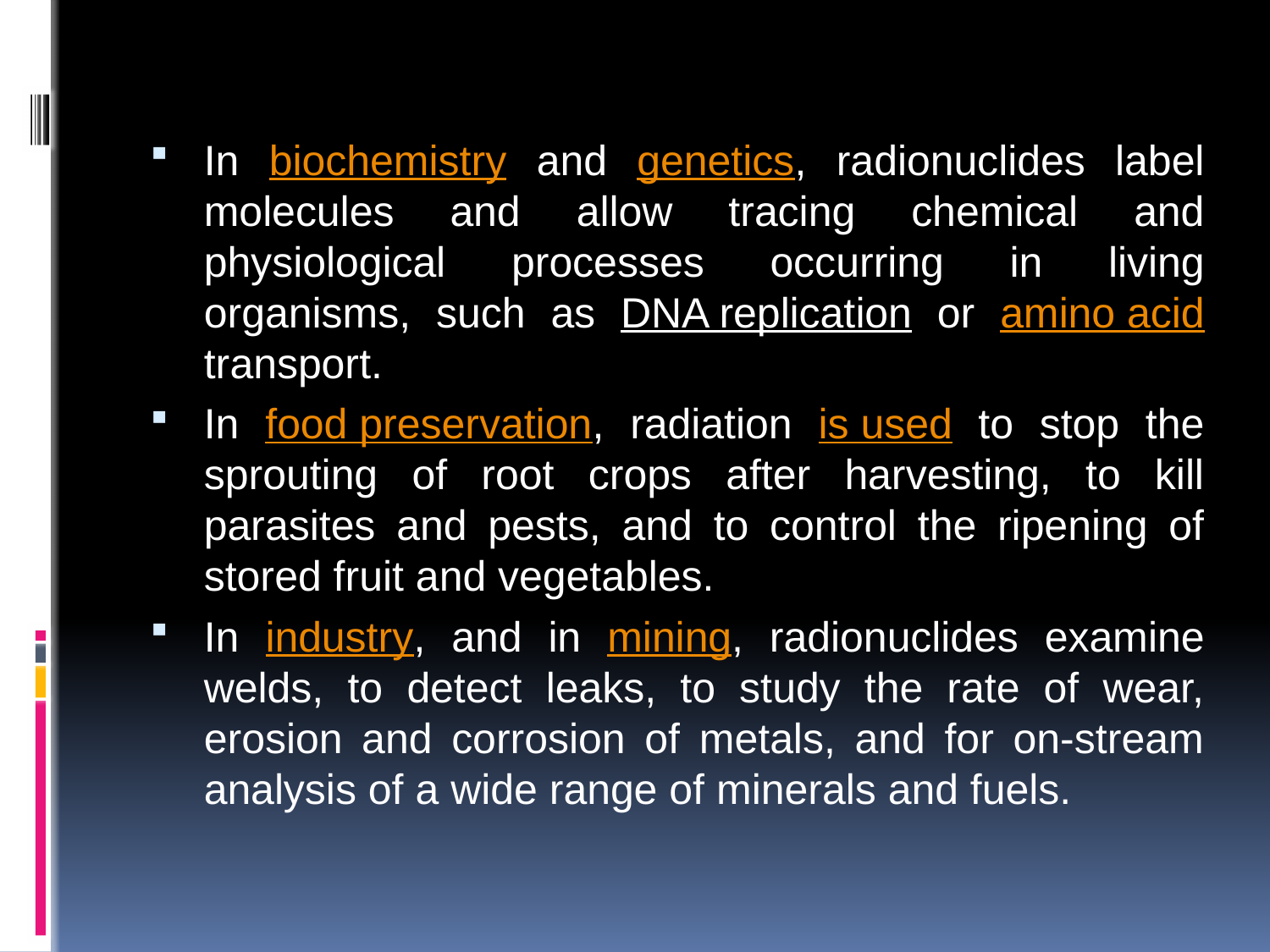

In biochemistry and genetics, radionuclides label molecules and allow tracing chemical and physiological processes occurring in living organisms, such as DNA replication or amino acid transport.
In food preservation, radiation is used to stop the sprouting of root crops after harvesting, to kill parasites and pests, and to control the ripening of stored fruit and vegetables.
In industry, and in mining, radionuclides examine welds, to detect leaks, to study the rate of wear, erosion and corrosion of metals, and for on-stream analysis of a wide range of minerals and fuels.